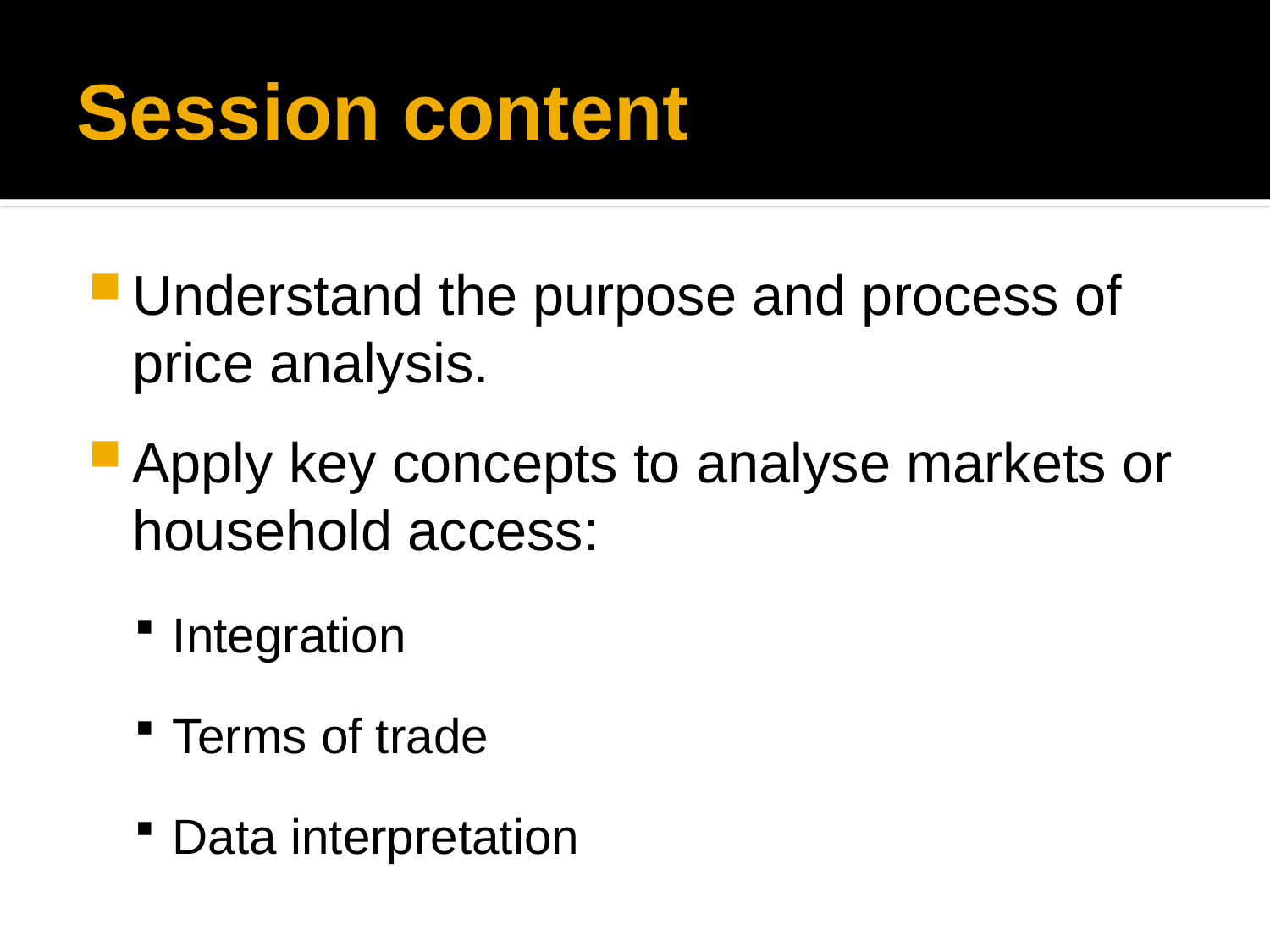

# Session content
Understand the purpose and process of price analysis.
Apply key concepts to analyse markets or household access:
Integration
Terms of trade
Data interpretation